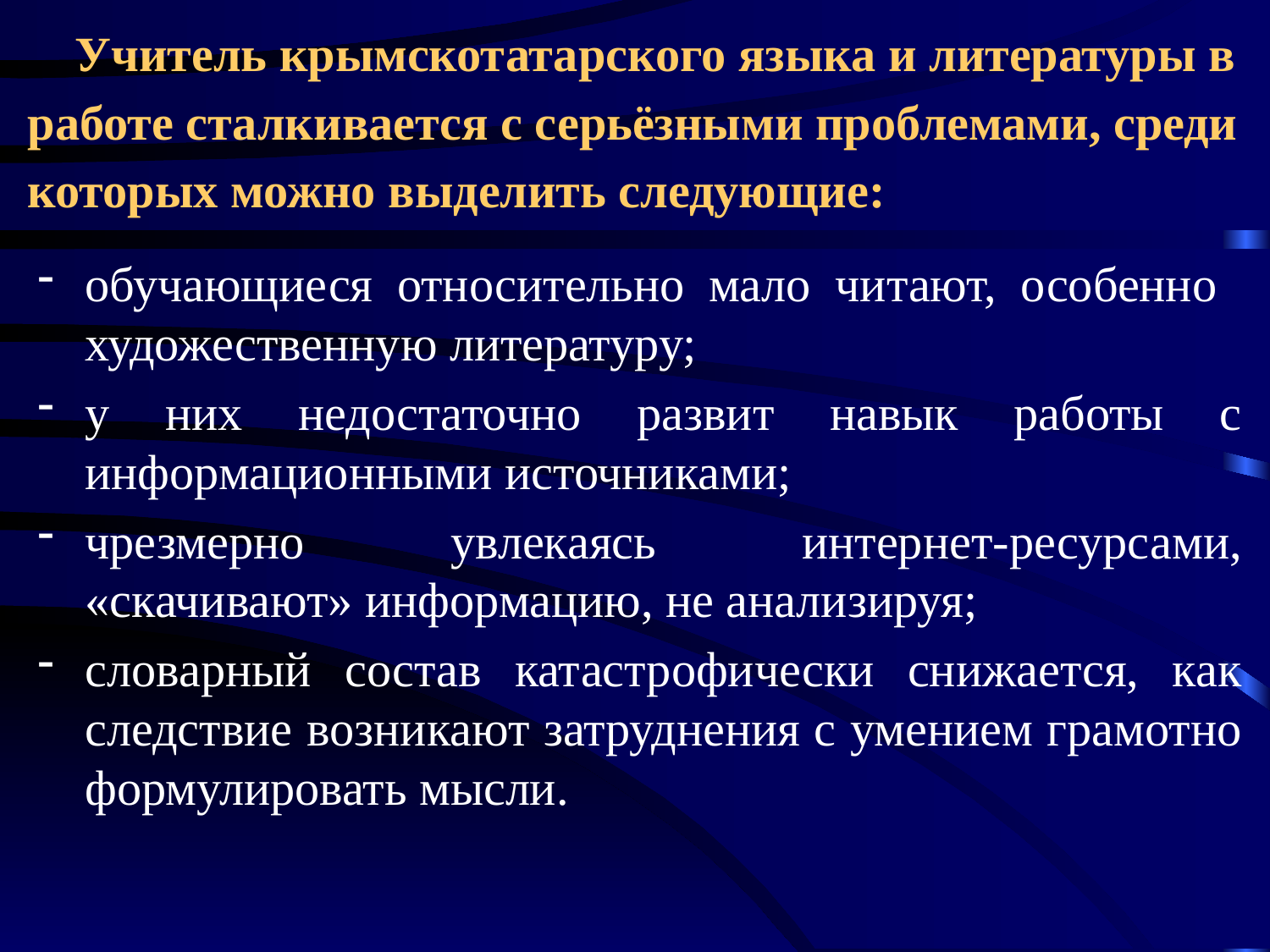

# Учитель крымскотатарского языка и литературы в работе сталкивается с серьёзными проблемами, среди которых можно выделить следующие:
обучающиеся относительно мало читают, особенно  художественную литературу;
у них недостаточно развит навык работы с информационными источниками;
чрезмерно увлекаясь интернет-ресурсами, «скачивают» информацию, не анализируя;
словарный состав катастрофически снижается, как следствие возникают затруднения с умением грамотно формулировать мысли.